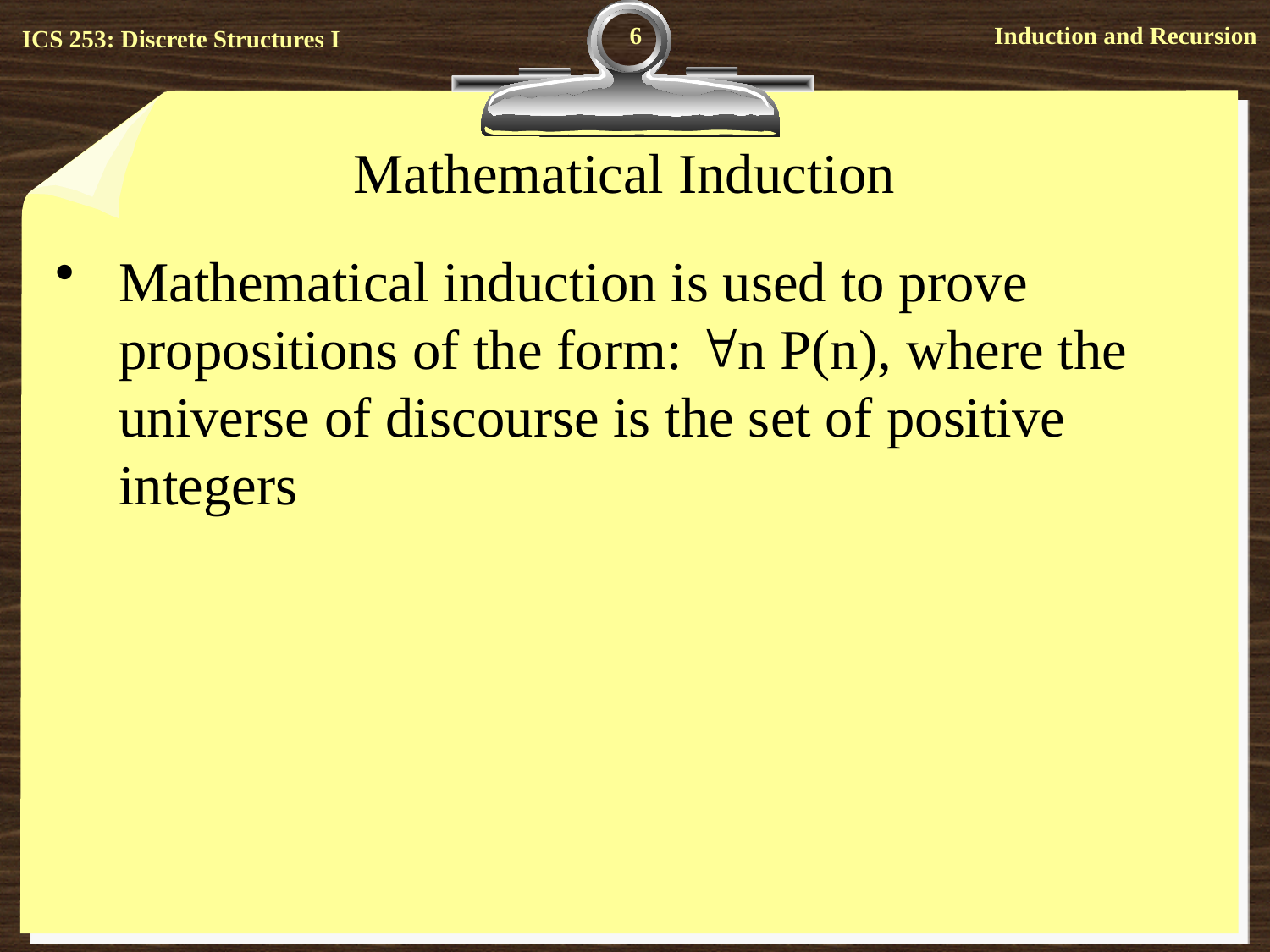

6
# Mathematical Induction
Mathematical induction is used to prove propositions of the form: ∀n P(n), where the universe of discourse is the set of positive integers